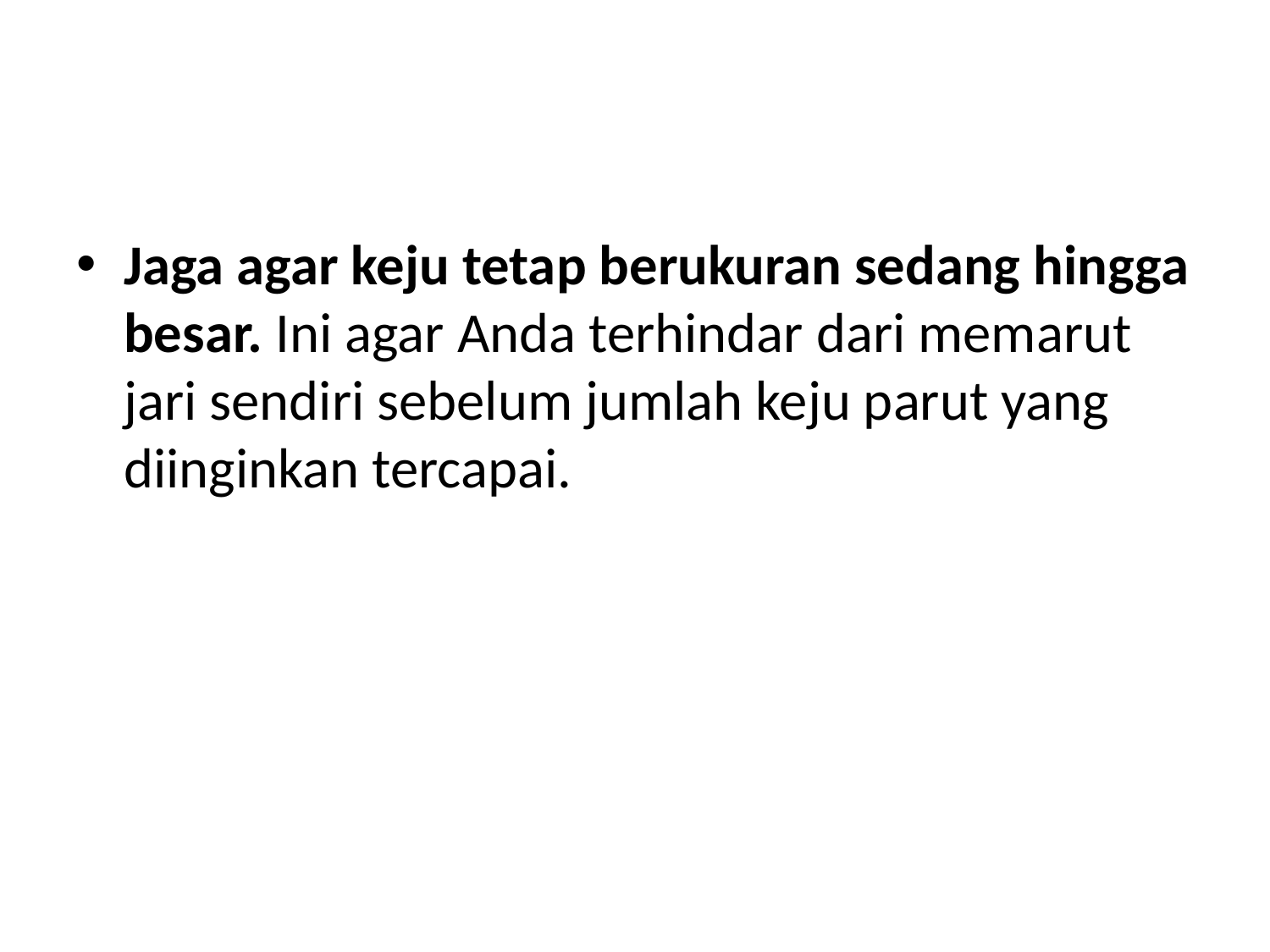

#
Jaga agar keju tetap berukuran sedang hingga besar. Ini agar Anda terhindar dari memarut jari sendiri sebelum jumlah keju parut yang diinginkan tercapai.